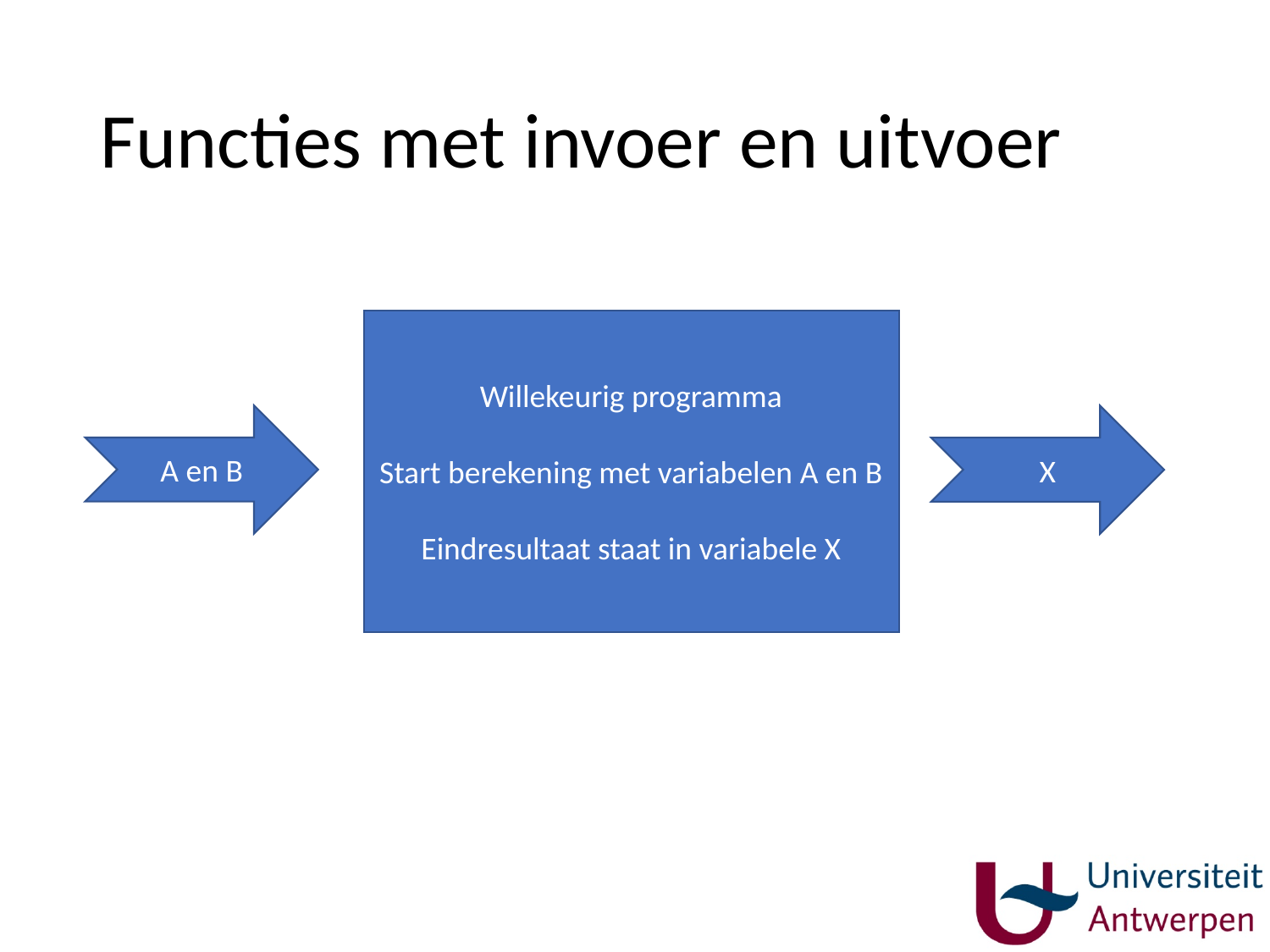

# Functies met invoer en uitvoer
Willekeurig programma

Start berekening met variabelen A en B

Eindresultaat staat in variabele X
A en B
X